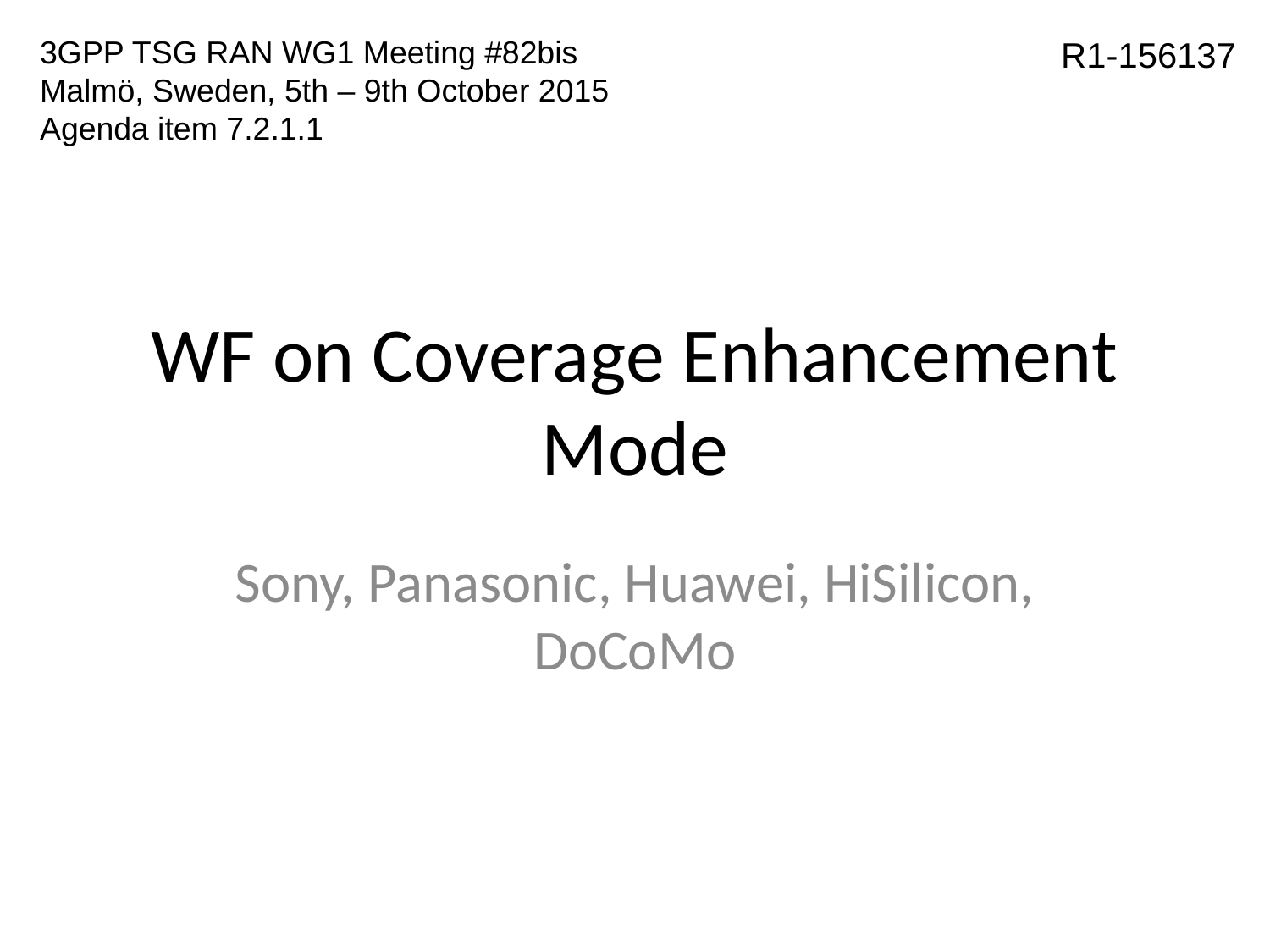

3GPP TSG RAN WG1 Meeting #82bis
Malmö, Sweden, 5th – 9th October 2015
Agenda item 7.2.1.1
R1-156137
# WF on Coverage Enhancement Mode
Sony, Panasonic, Huawei, HiSilicon, DoCoMo